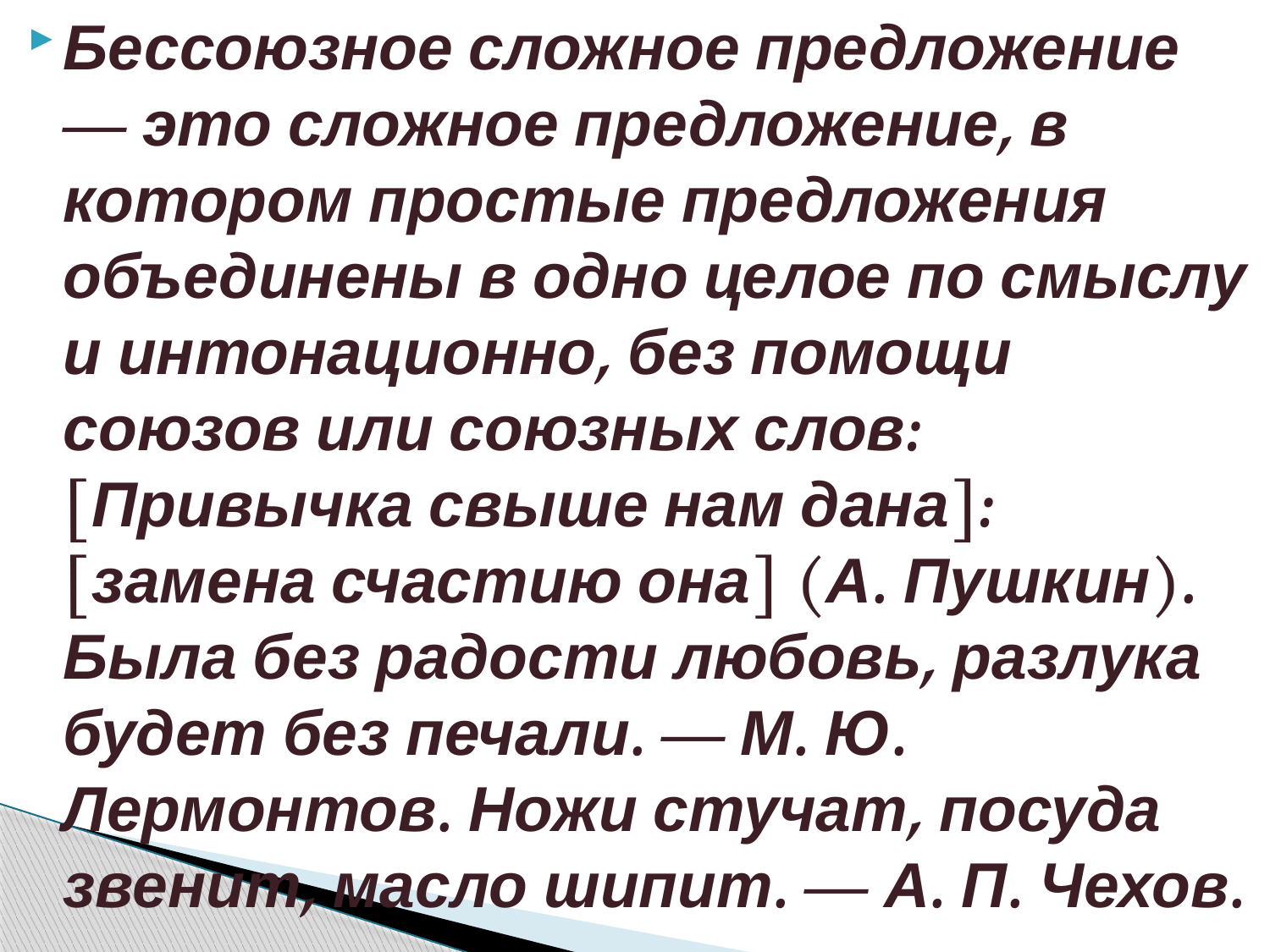

Бессоюзное сложное предложение — это сложное предложение, в котором простые предложения объединены в одно целое по смыслу и интонационно, без помощи союзов или союзных слов: [Привычка свыше нам дана]: [замена счастию она] (А. Пушкин). Была без радости любовь, разлука будет без печали. — М. Ю. Лермонтов. Ножи стучат, посуда звенит, масло шипит. — А. П. Чехов.
#